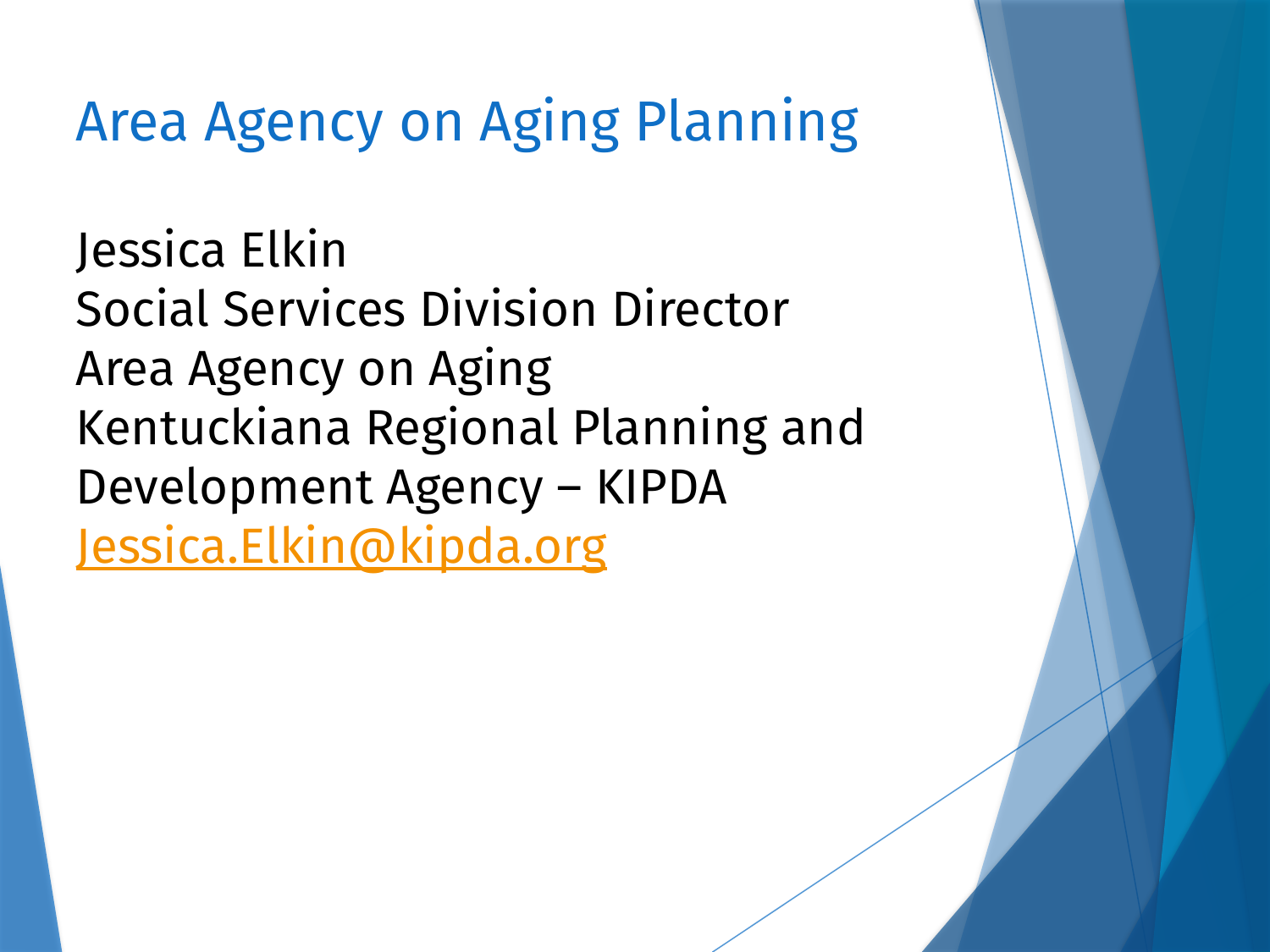

Area Agency on Aging Planning
Jessica Elkin
Social Services Division Director
Area Agency on Aging
Kentuckiana Regional Planning and Development Agency – KIPDA
Jessica.Elkin@kipda.org